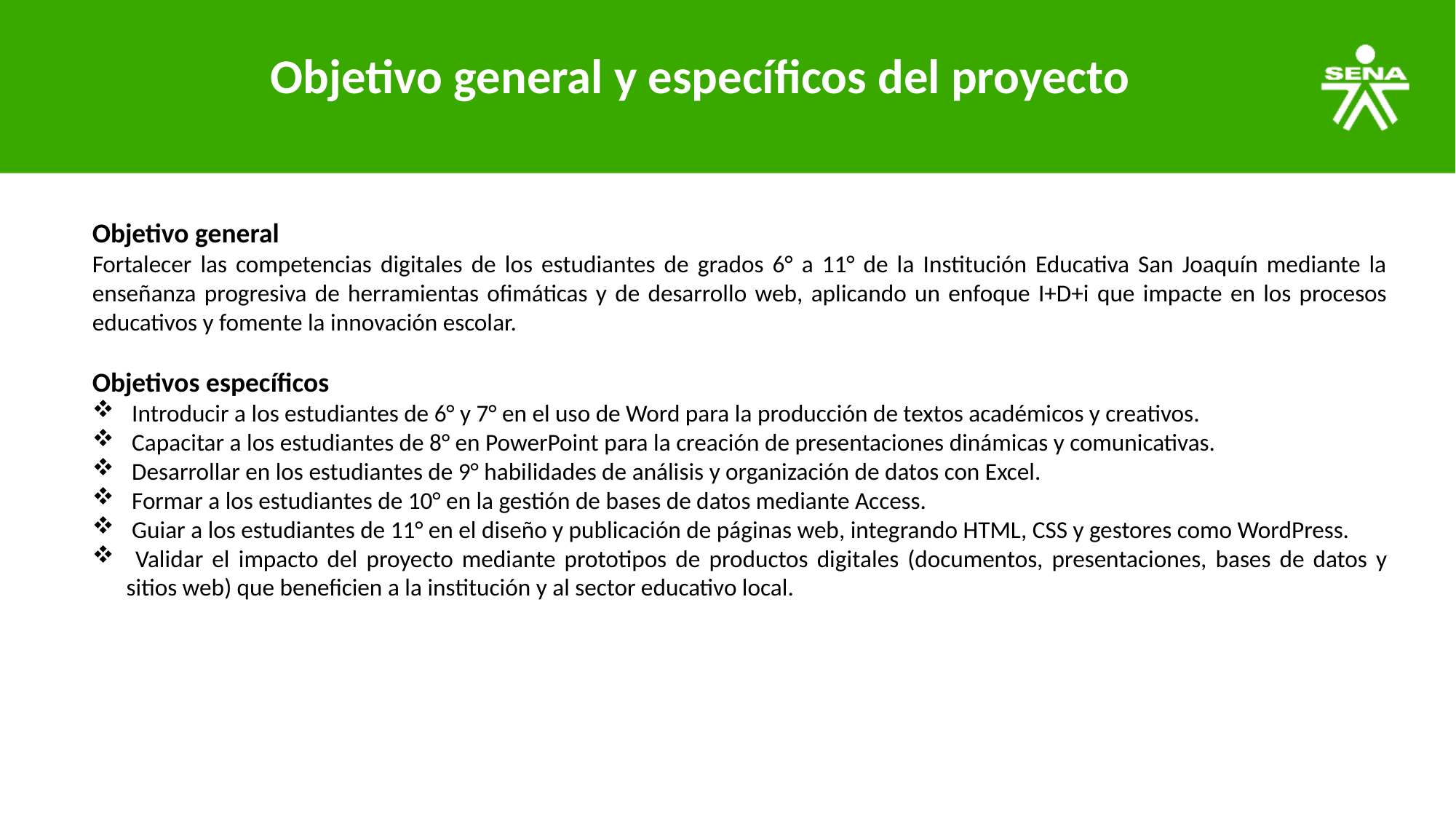

Objetivo general y específicos del proyecto
Objetivo general
Fortalecer las competencias digitales de los estudiantes de grados 6° a 11° de la Institución Educativa San Joaquín mediante la enseñanza progresiva de herramientas ofimáticas y de desarrollo web, aplicando un enfoque I+D+i que impacte en los procesos educativos y fomente la innovación escolar.

Objetivos específicos
 Introducir a los estudiantes de 6° y 7° en el uso de Word para la producción de textos académicos y creativos.
 Capacitar a los estudiantes de 8° en PowerPoint para la creación de presentaciones dinámicas y comunicativas.
 Desarrollar en los estudiantes de 9° habilidades de análisis y organización de datos con Excel.
 Formar a los estudiantes de 10° en la gestión de bases de datos mediante Access.
 Guiar a los estudiantes de 11° en el diseño y publicación de páginas web, integrando HTML, CSS y gestores como WordPress.
 Validar el impacto del proyecto mediante prototipos de productos digitales (documentos, presentaciones, bases de datos y sitios web) que beneficien a la institución y al sector educativo local.